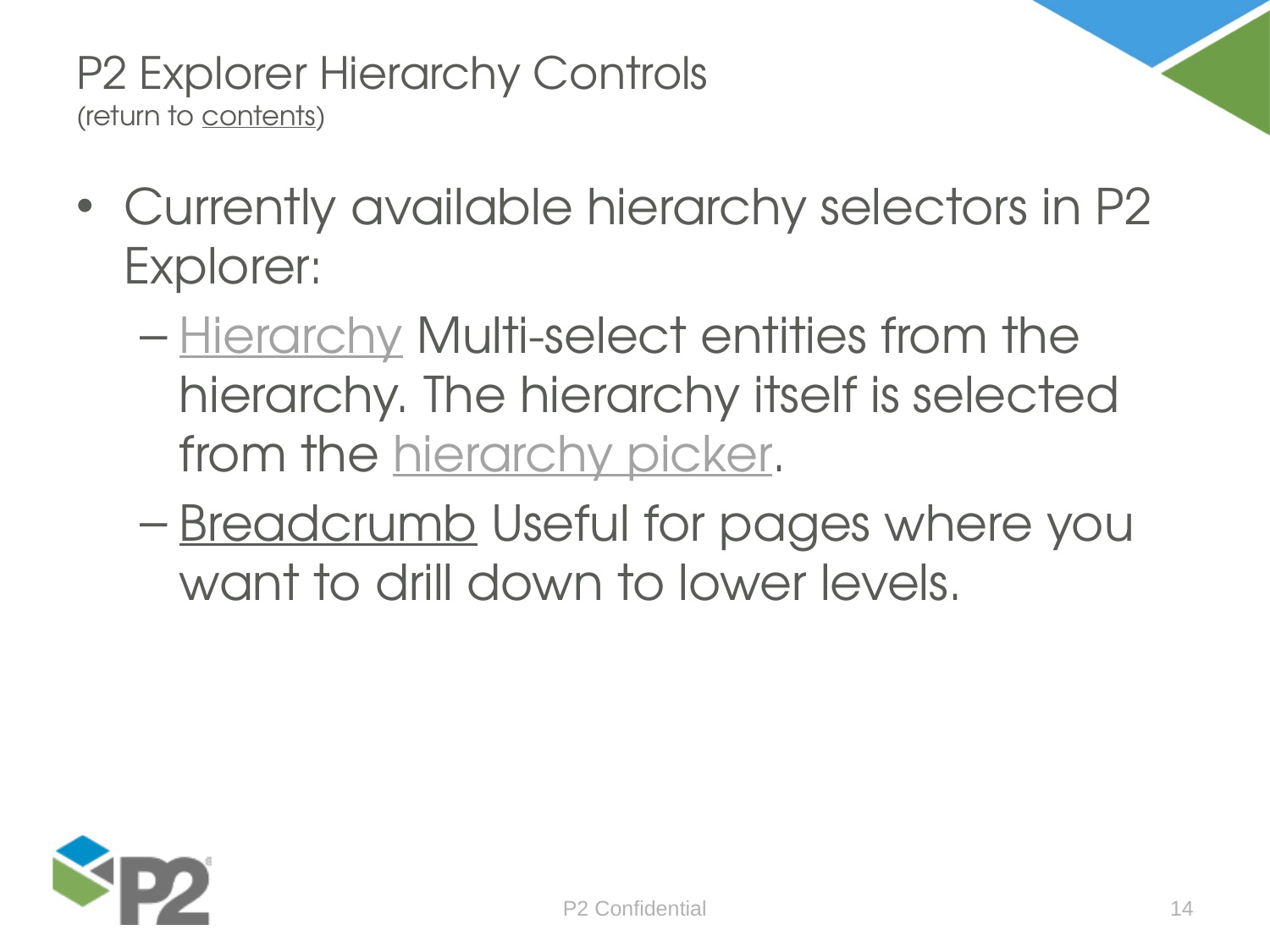

# P2 Explorer Hierarchy Controls (return to contents)
Currently available hierarchy selectors in P2 Explorer:
Hierarchy Multi-select entities from the hierarchy. The hierarchy itself is selected from the hierarchy picker.
Breadcrumb Useful for pages where you want to drill down to lower levels.

P2 Confidential
14